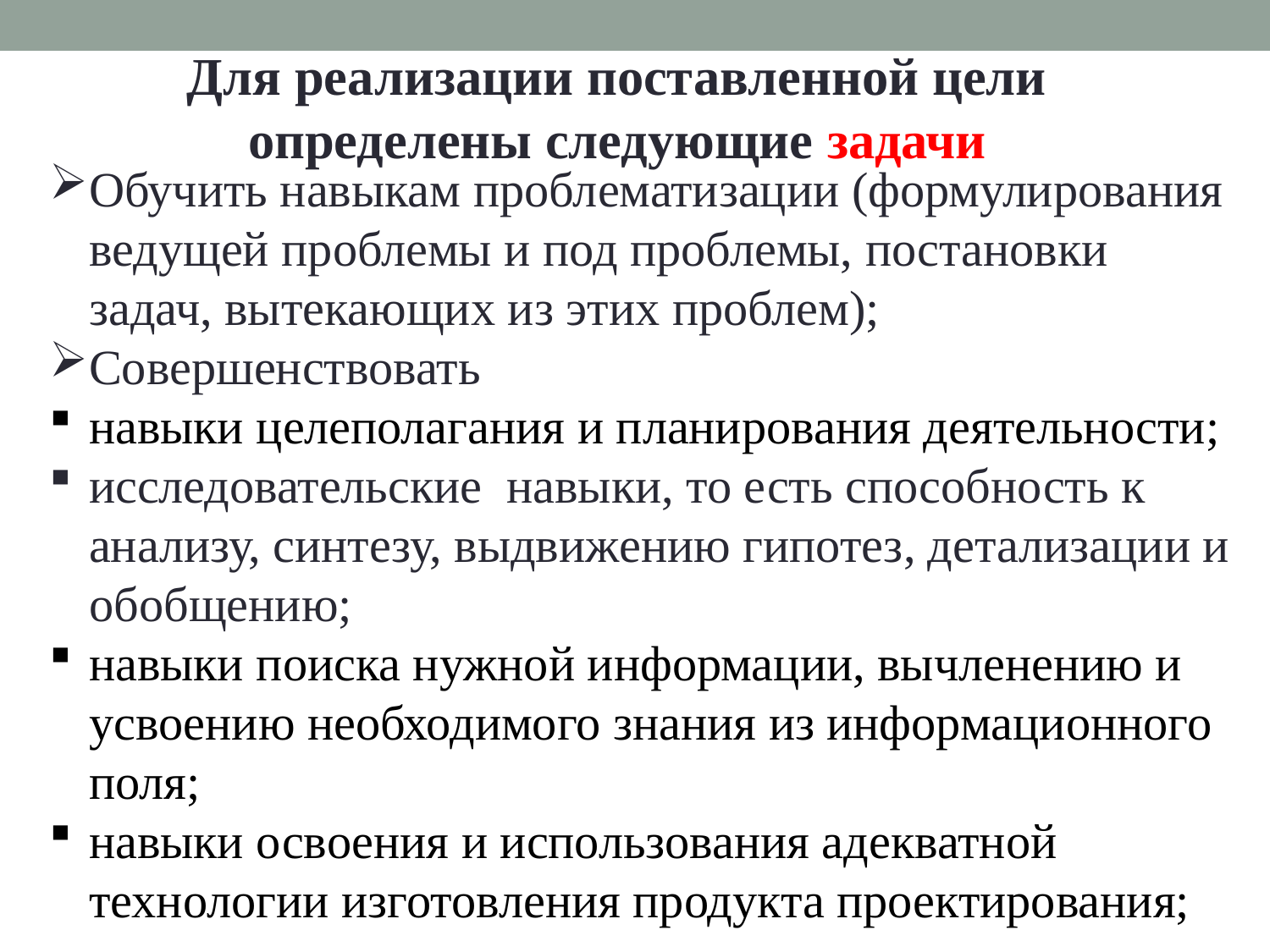

Для реализации поставленной цели определены следующие задачи
Обучить навыкам проблематизации (формулирования ведущей проблемы и под проблемы, постановки задач, вытекающих из этих проблем);
Совершенствовать
навыки целеполагания и планирования деятельности;
исследовательские  навыки, то есть способность к анализу, синтезу, выдвижению гипотез, детализации и обобщению;
навыки поиска нужной информации, вычленению и усвоению необходимого знания из информационного поля;
навыки освоения и использования адекватной технологии изготовления продукта проектирования;